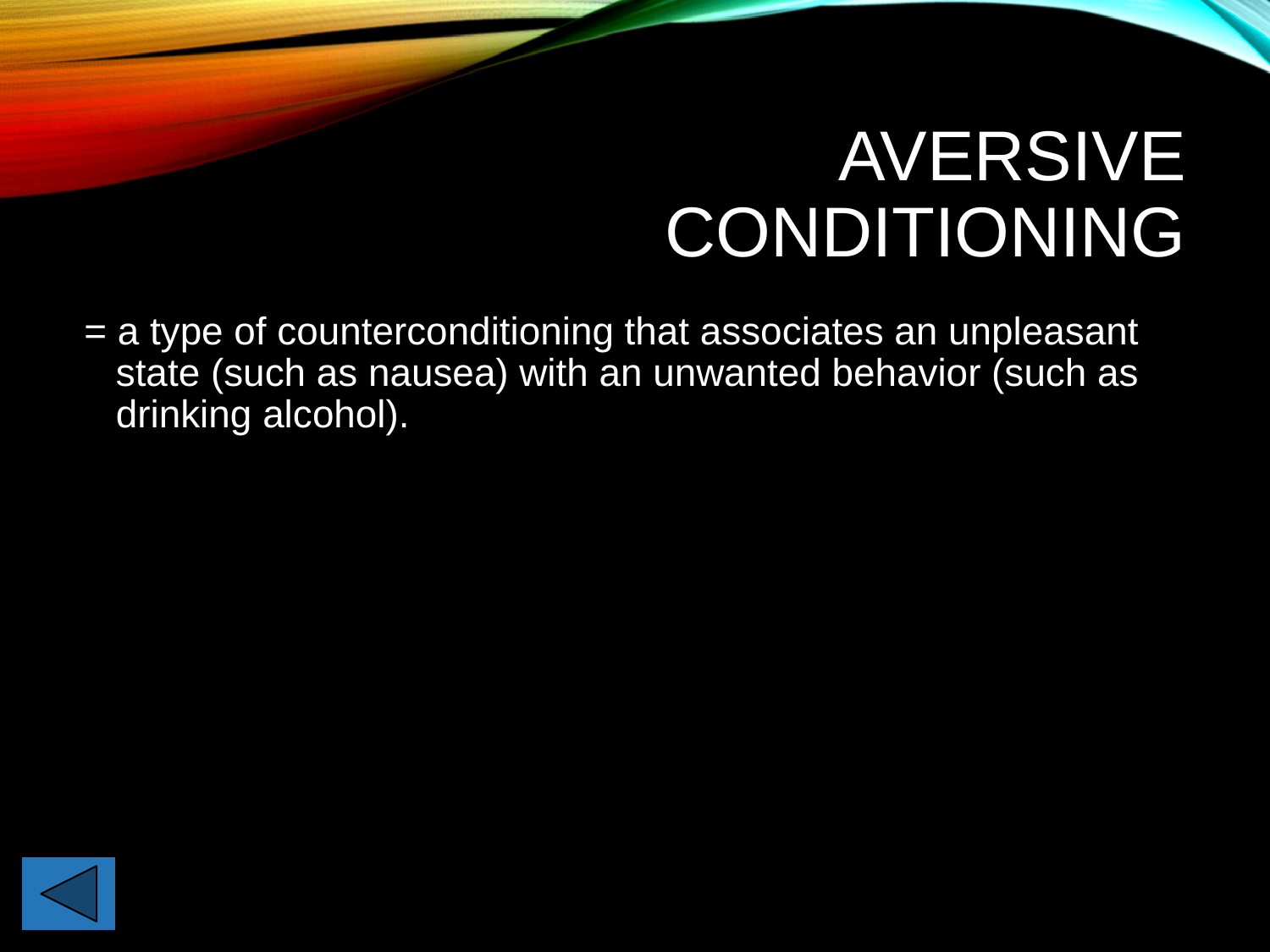

# Aversive Conditioning
= a type of counterconditioning that associates an unpleasant state (such as nausea) with an unwanted behavior (such as drinking alcohol).